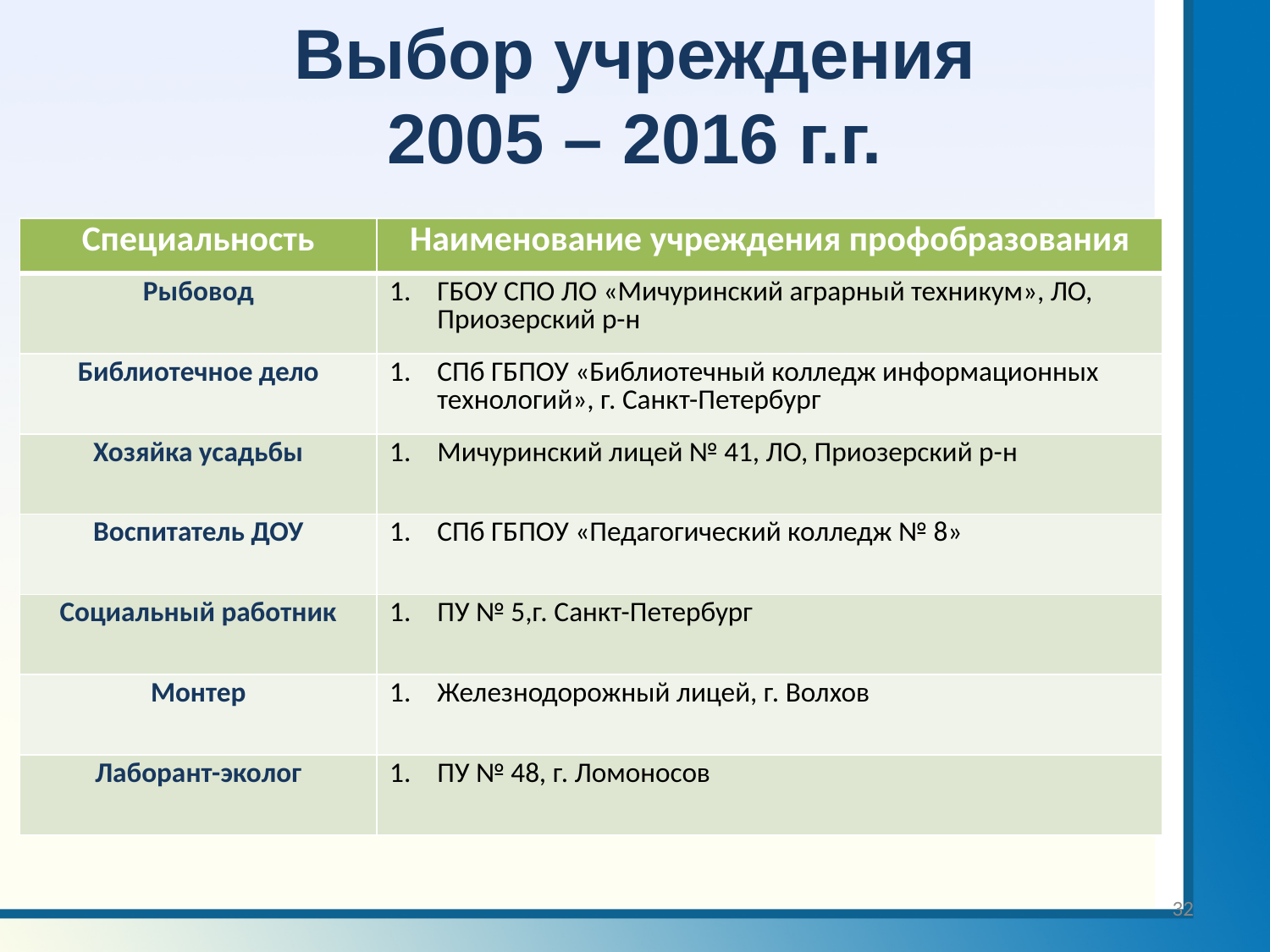

# Выбор учреждения 2005 – 2016 г.г.
| Специальность | Наименование учреждения профобразования |
| --- | --- |
| Рыбовод | ГБОУ СПО ЛО «Мичуринский аграрный техникум», ЛО, Приозерский р-н |
| Библиотечное дело | СПб ГБПОУ «Библиотечный колледж информационных технологий», г. Санкт-Петербург |
| Хозяйка усадьбы | Мичуринский лицей № 41, ЛО, Приозерский р-н |
| Воспитатель ДОУ | СПб ГБПОУ «Педагогический колледж № 8» |
| Социальный работник | ПУ № 5,г. Санкт-Петербург |
| Монтер | Железнодорожный лицей, г. Волхов |
| Лаборант-эколог | ПУ № 48, г. Ломоносов |
32